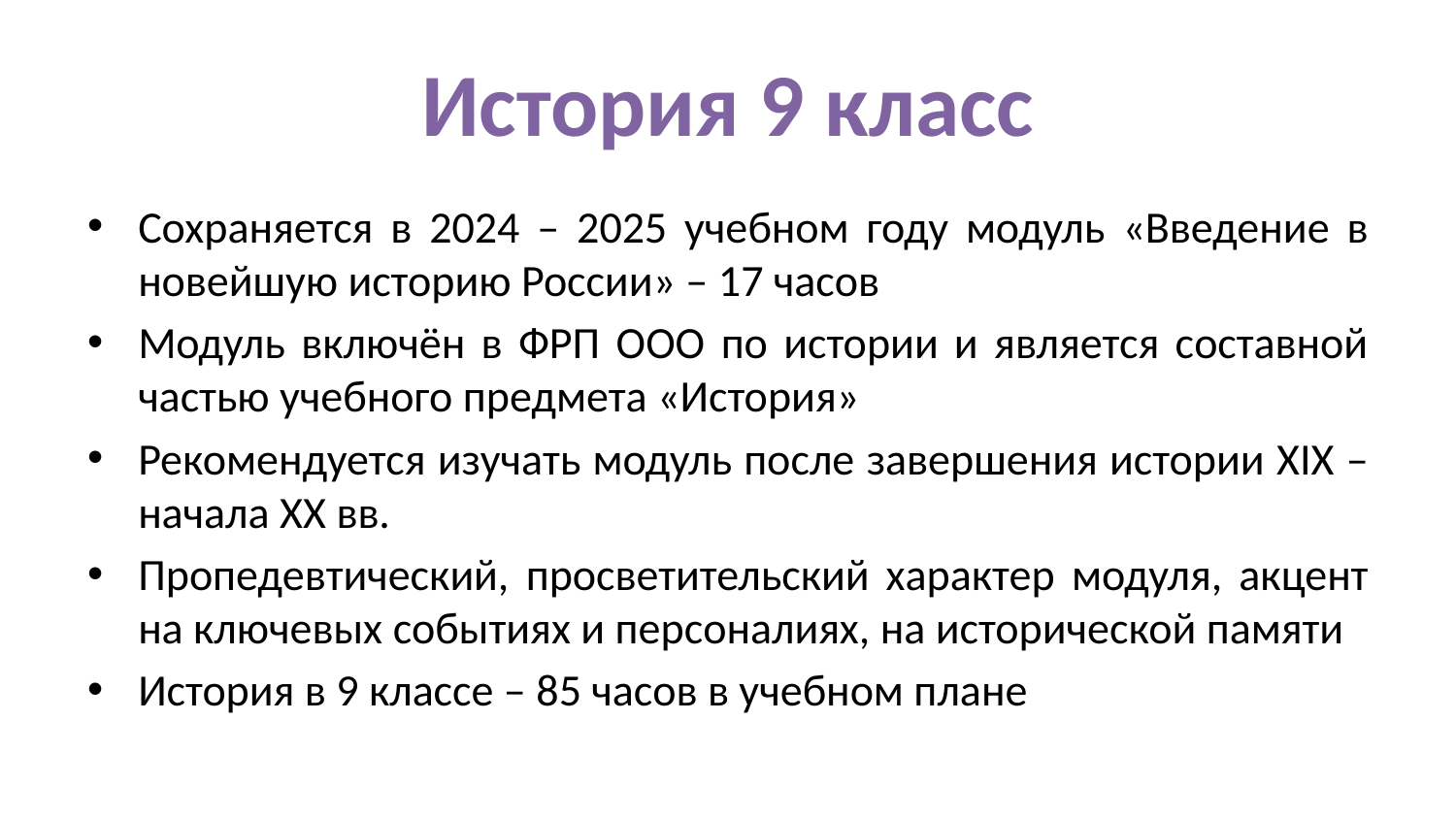

# История 9 класс
Сохраняется в 2024 – 2025 учебном году модуль «Введение в новейшую историю России» – 17 часов
Модуль включён в ФРП ООО по истории и является составной частью учебного предмета «История»
Рекомендуется изучать модуль после завершения истории XIX – начала ХХ вв.
Пропедевтический, просветительский характер модуля, акцент на ключевых событиях и персоналиях, на исторической памяти
История в 9 классе – 85 часов в учебном плане